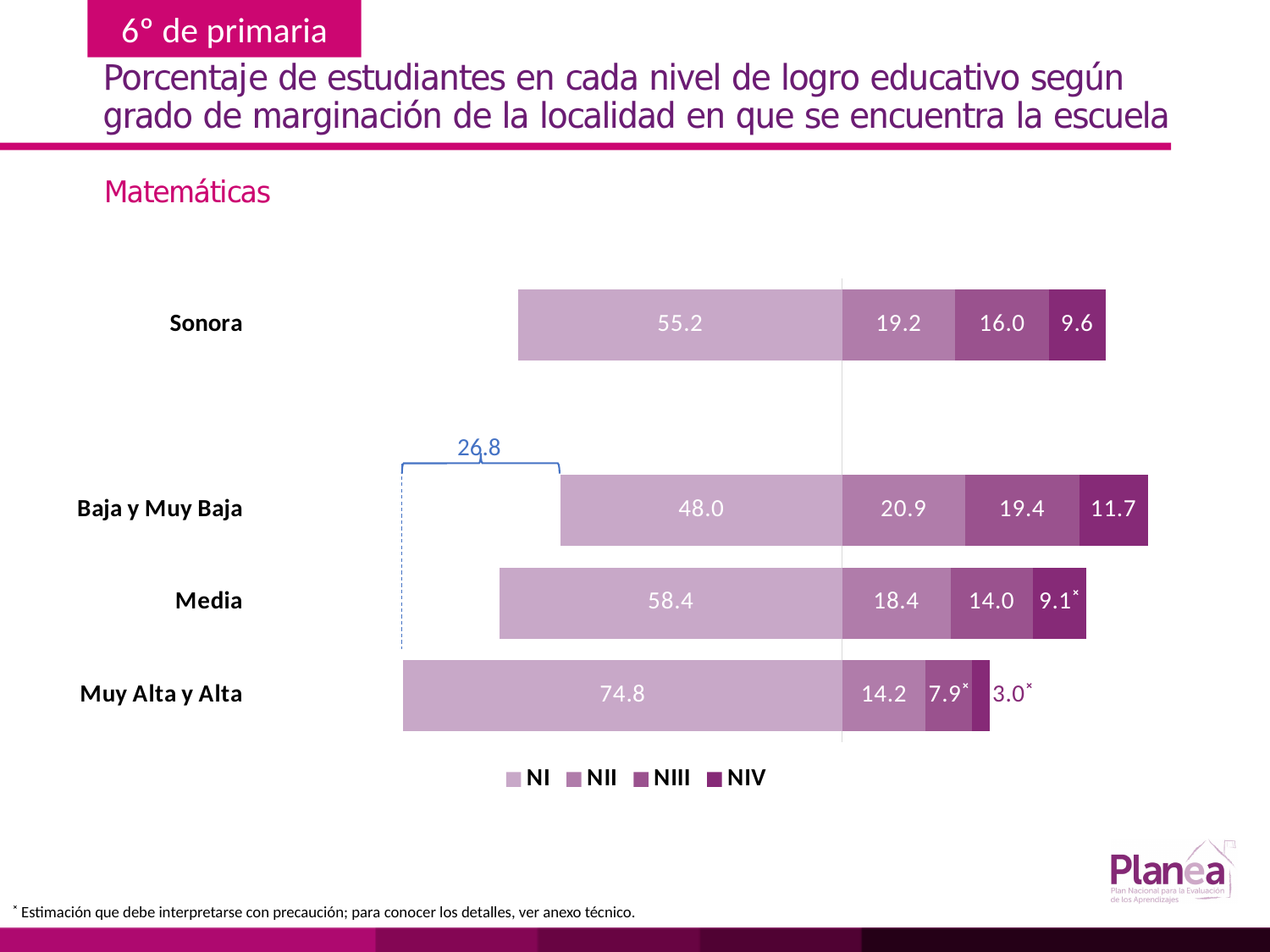

# Porcentaje de estudiantes en cada nivel de logro educativo según grado de marginación de la localidad en que se encuentra la escuela

Matemáticas

### Chart

| Category |  |  |  |  |
|---|---|---|---|---|
| Muy Alta y Alta | -74.8 | 14.2 | 7.9 | 3.0 |
| Media | -58.4 | 18.4 | 14.0 | 9.1 |
| Baja y Muy Baja | -48.0 | 20.9 | 19.4 | 11.7 |
|  | None | None | None | None |
| Sonora | -55.2 | 19.2 | 16.0 | 9.6 |
26.8
˟ Estimación que debe interpretarse con precaución; para conocer los detalles, ver anexo técnico.